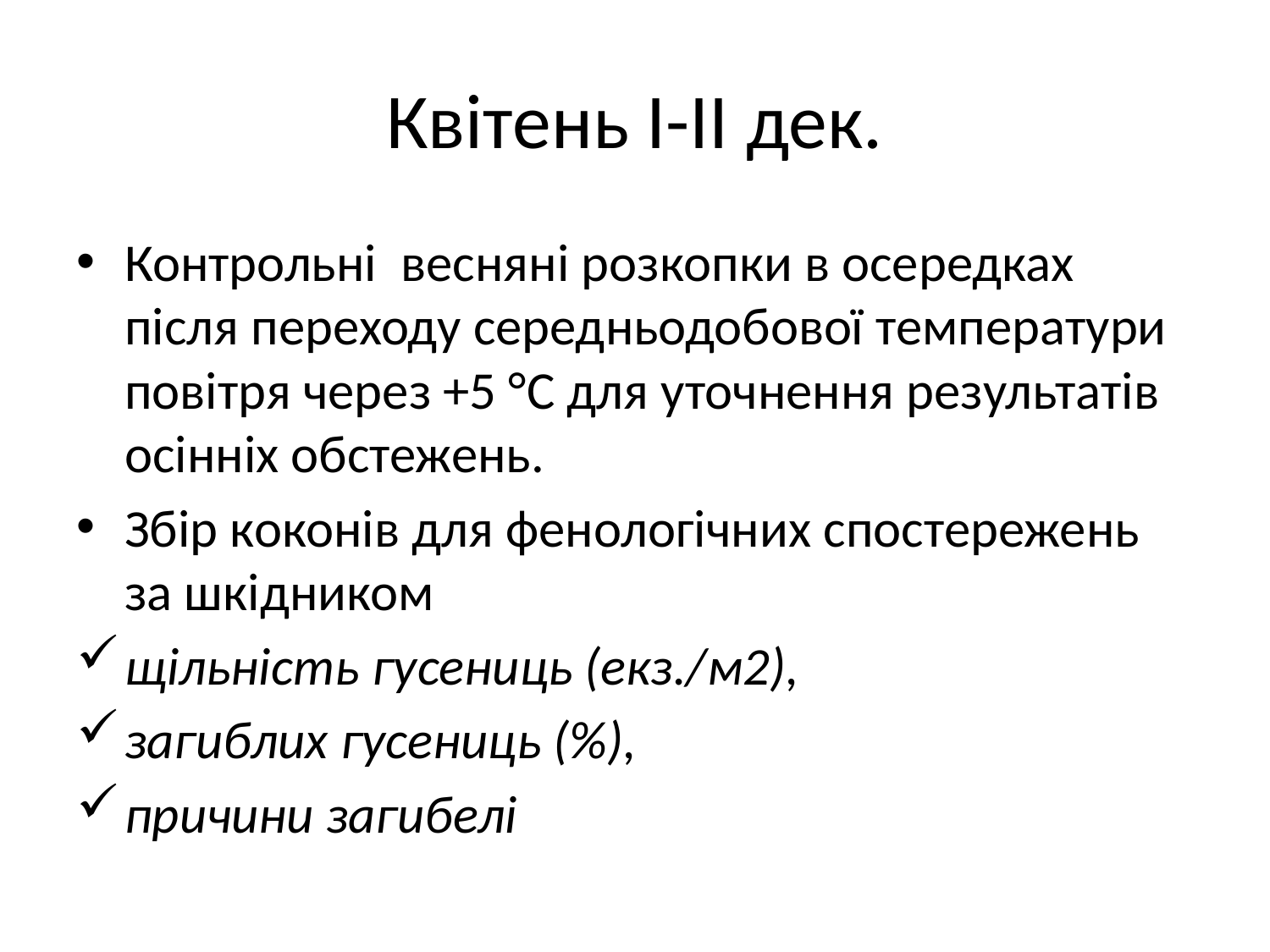

# Квітень І-ІІ дек.
Контрольні  весняні розкопки в осередках після переходу середньодобової температури повітря через +5 °С для уточнення результатів осінніх обстежень.
Збір коконів для фенологічних спостережень за шкідником
щільність гусениць (екз./м2),
загиблих гусениць (%),
причини загибелі